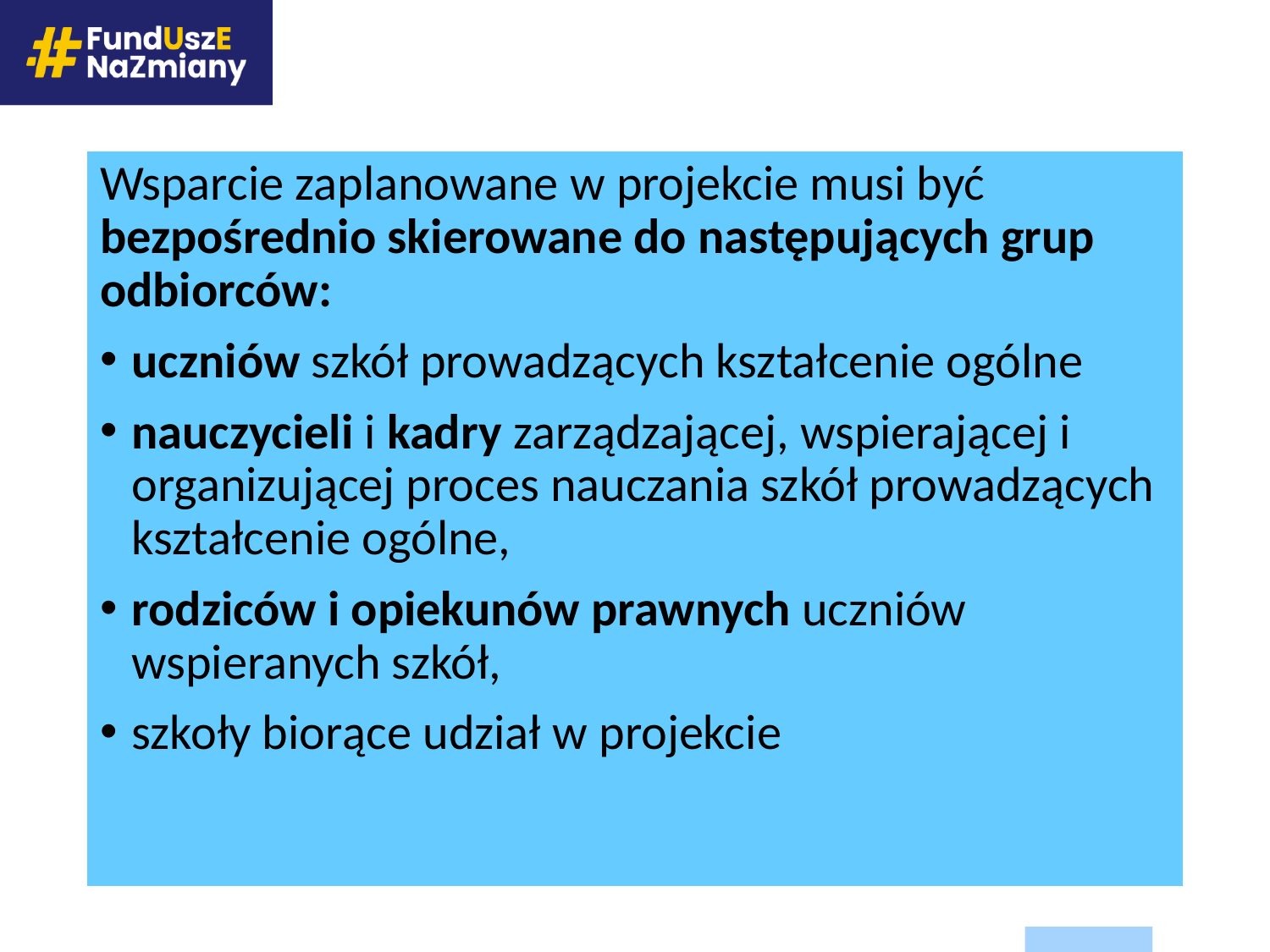

Wsparcie zaplanowane w projekcie musi być bezpośrednio skierowane do następujących grup odbiorców:
uczniów szkół prowadzących kształcenie ogólne
nauczycieli i kadry zarządzającej, wspierającej i organizującej proces nauczania szkół prowadzących kształcenie ogólne,
rodziców i opiekunów prawnych uczniów wspieranych szkół,
szkoły biorące udział w projekcie